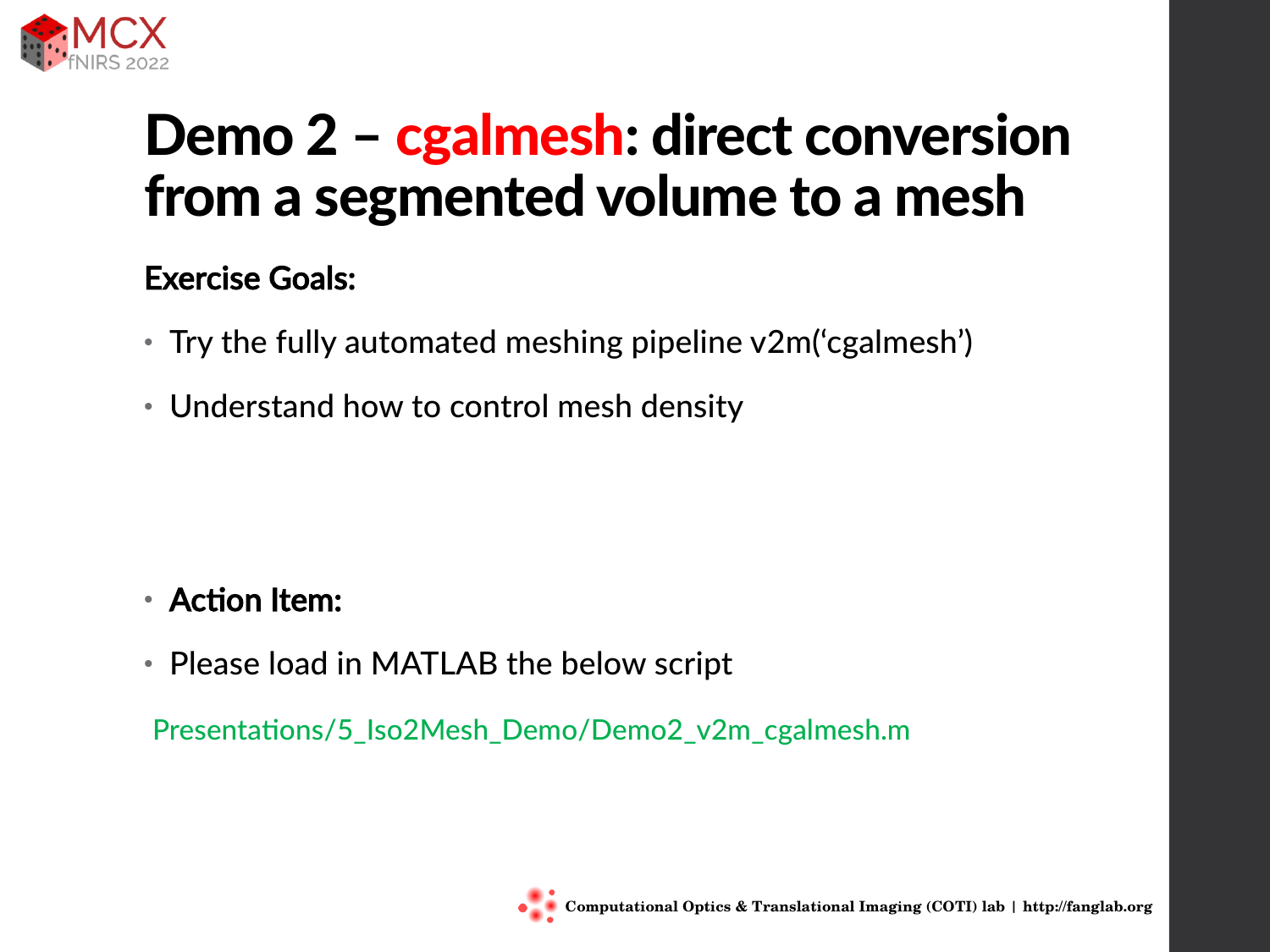

# Demo 2 – cgalmesh: direct conversion from a segmented volume to a mesh
Exercise Goals:
Try the fully automated meshing pipeline v2m(‘cgalmesh’)
Understand how to control mesh density

Action Item:
Please load in MATLAB the below script
 Presentations/5_Iso2Mesh_Demo/Demo2_v2m_cgalmesh.m